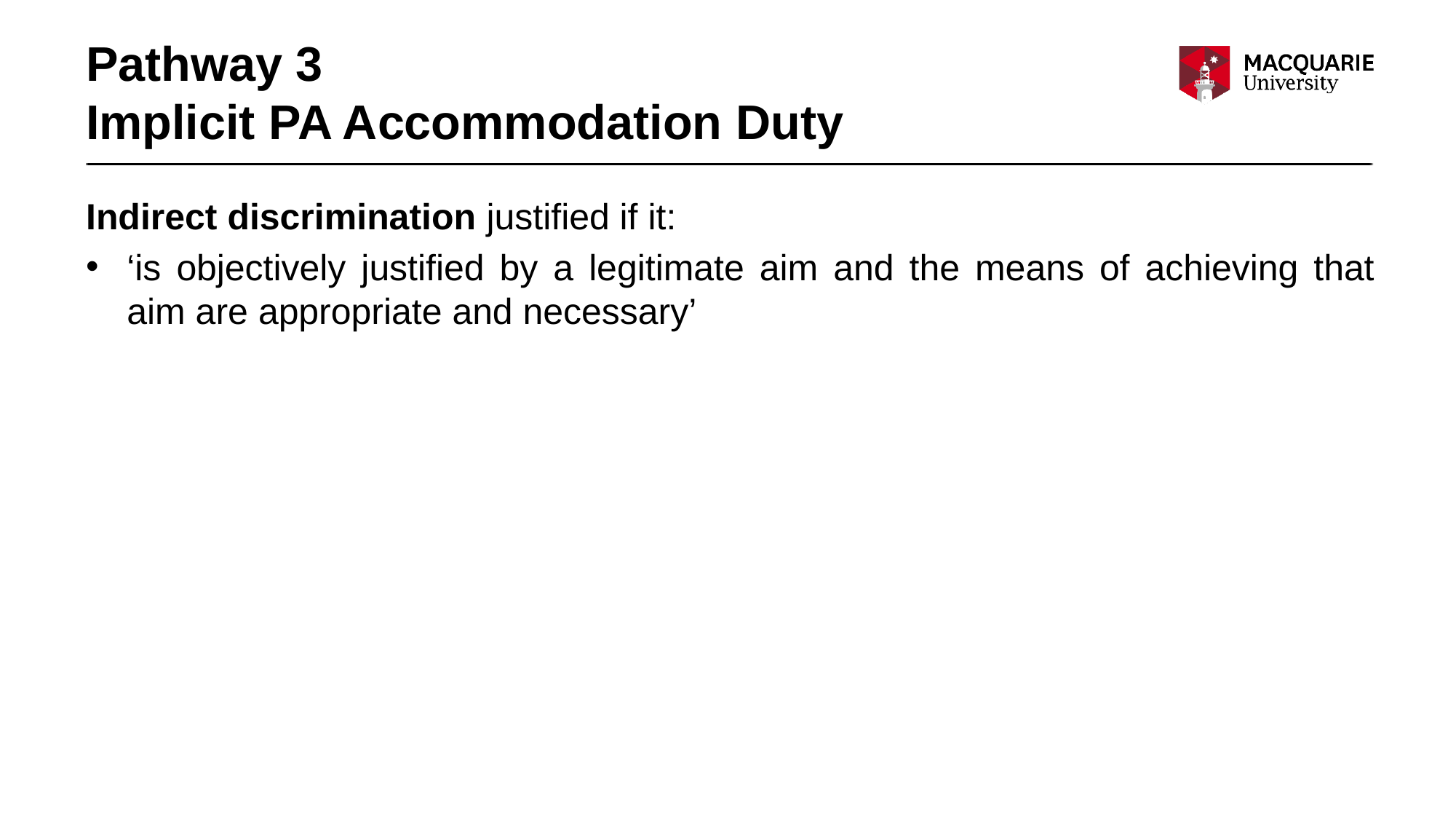

# Pathway 3 Implicit PA Accommodation Duty
Indirect discrimination justified if it:
‘is objectively justified by a legitimate aim and the means of achieving that aim are appropriate and necessary’